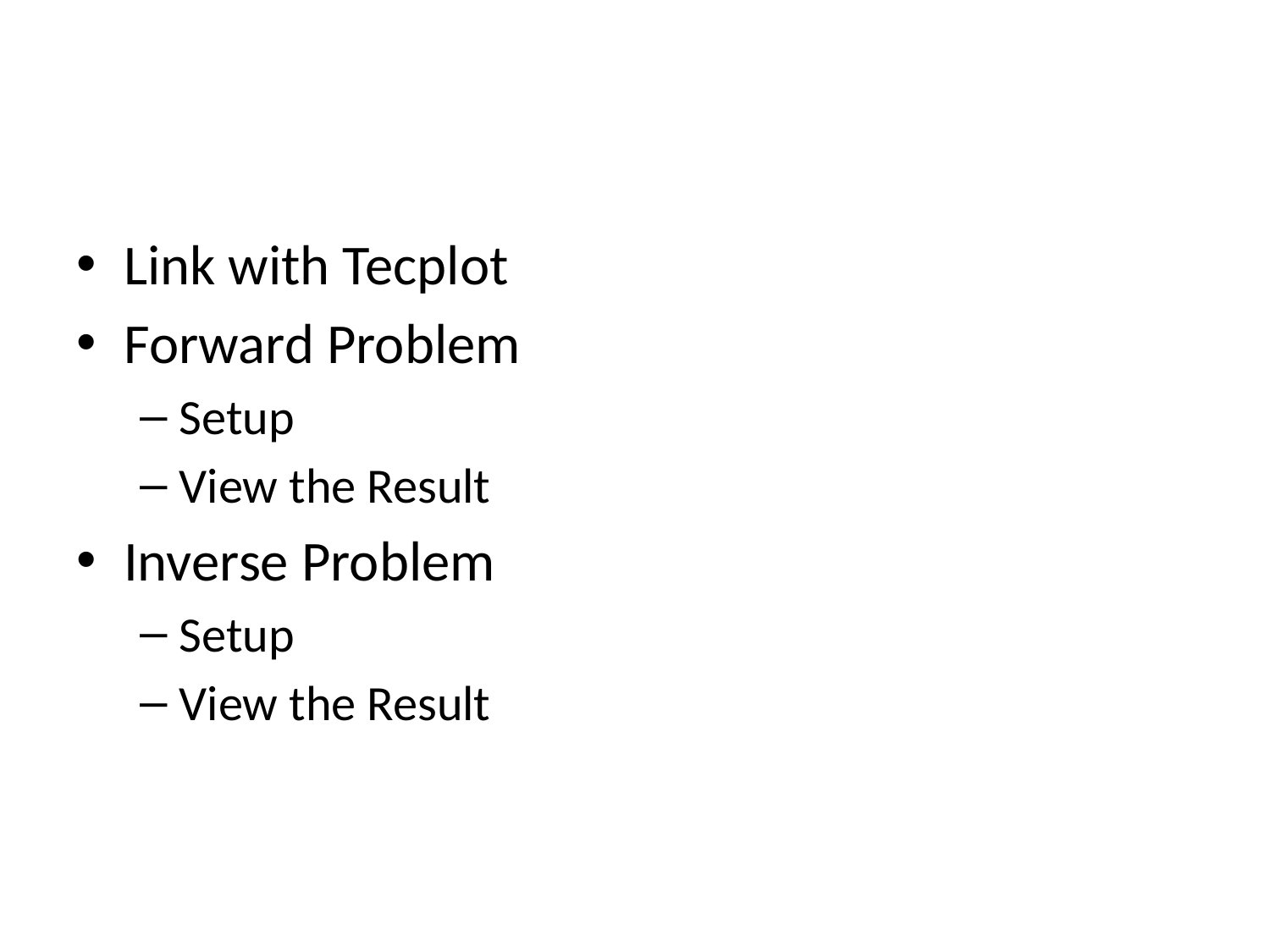

#
Link with Tecplot
Forward Problem
Setup
View the Result
Inverse Problem
Setup
View the Result